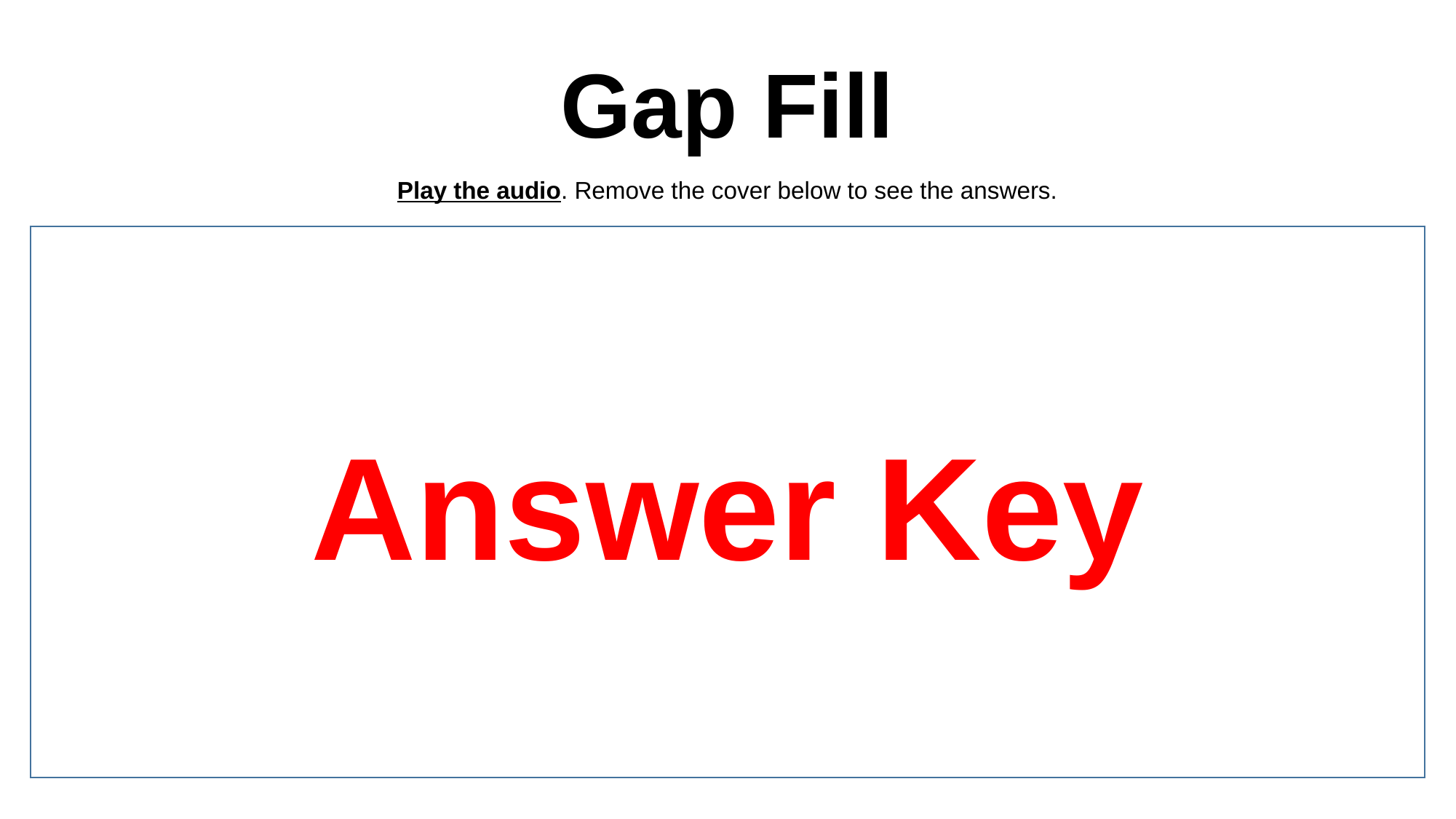

Gap Fill
Play the audio. Remove the cover below to see the answers.
Answer Key
Sharks are ferocious creatures and can be deadly. The most aggressive sharks are bull sharks and mako sharks, although attacks are incredibly rare. These sharks are thought to be aggressive because humans are roughly the same size as seals, one of their main prey in the water. Other sharks, such as the hammerhead shark or nurse shark, usually only attack when provoked. Still, other sharks, like the whale shark, a gentle giant, are no threat to humans.